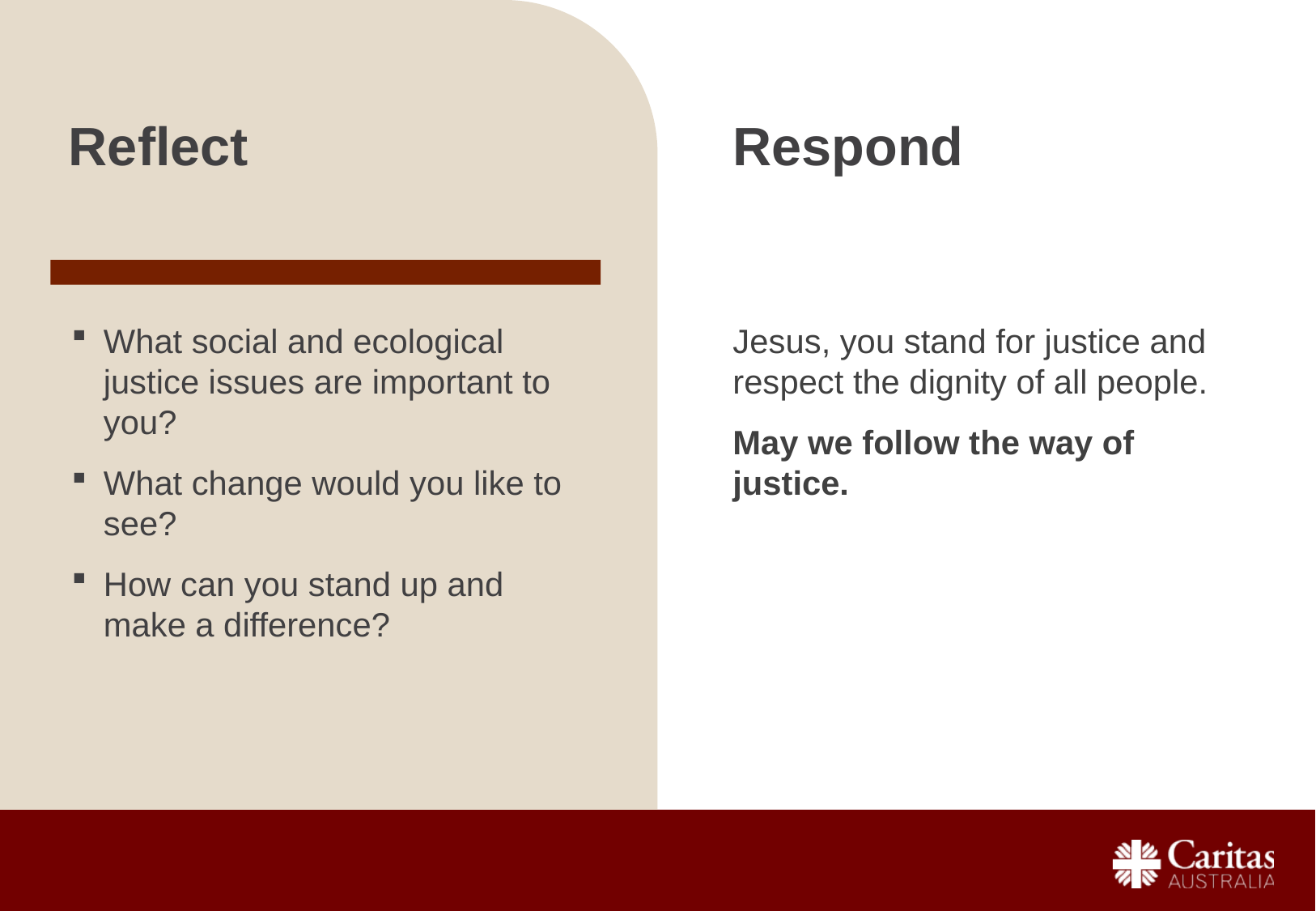

Respond
Reflect

What social and ecological justice issues are important to you?
What change would you like to see?
How can you stand up and make a difference?

Jesus, you stand for justice and respect the dignity of all people.
May we follow the way of justice.